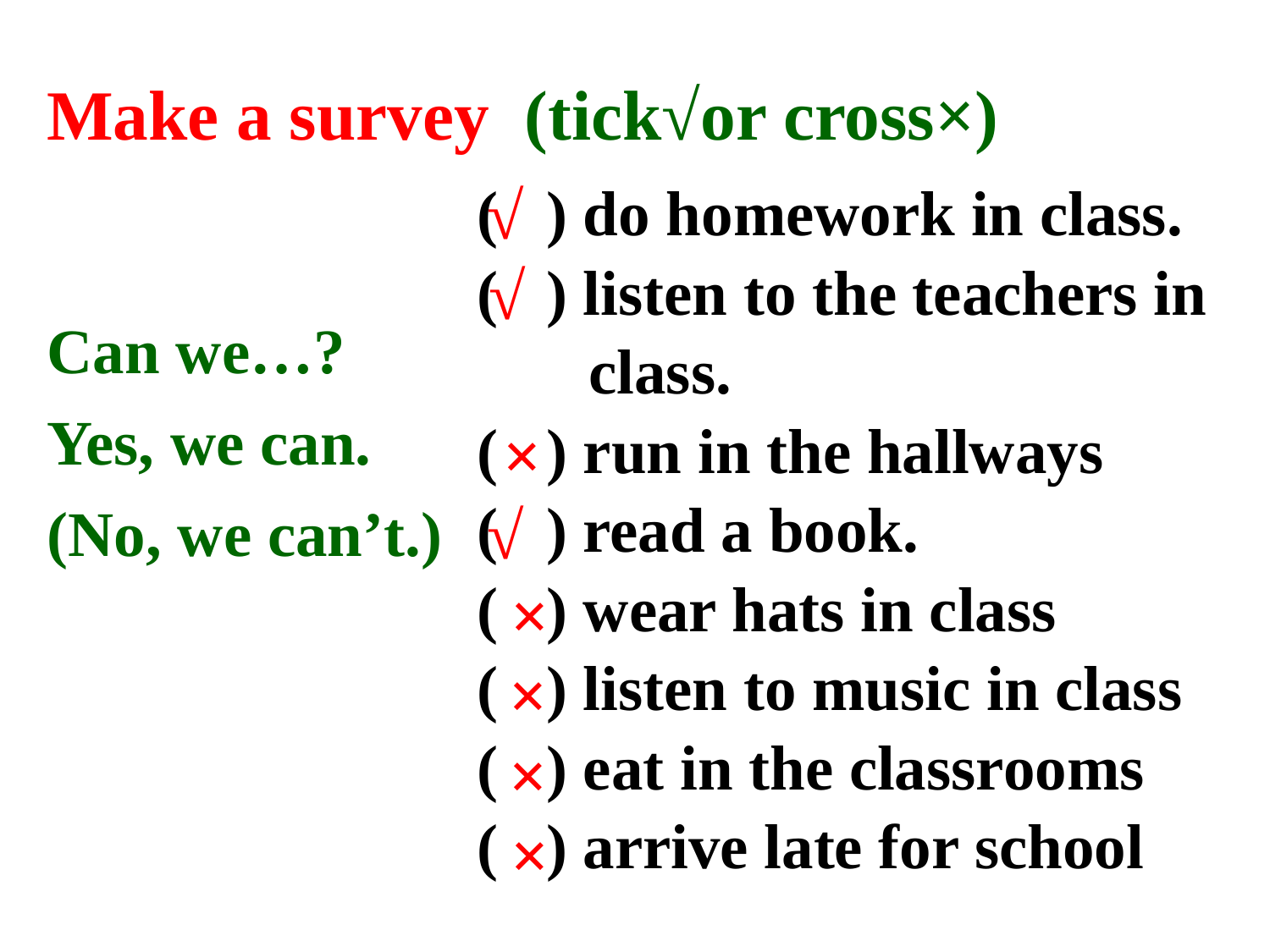

Make a survey  (tick√or cross×)
(   ) do homework in class.
(   ) listen to the teachers in class.
(   ) run in the hallways
(   ) read a book.
(   ) wear hats in class
(   ) listen to music in class
(   ) eat in the classrooms
(   ) arrive late for school
√
√
Can we…?
Yes, we can.
(No, we can’t.)
×
√
×
×
×
×